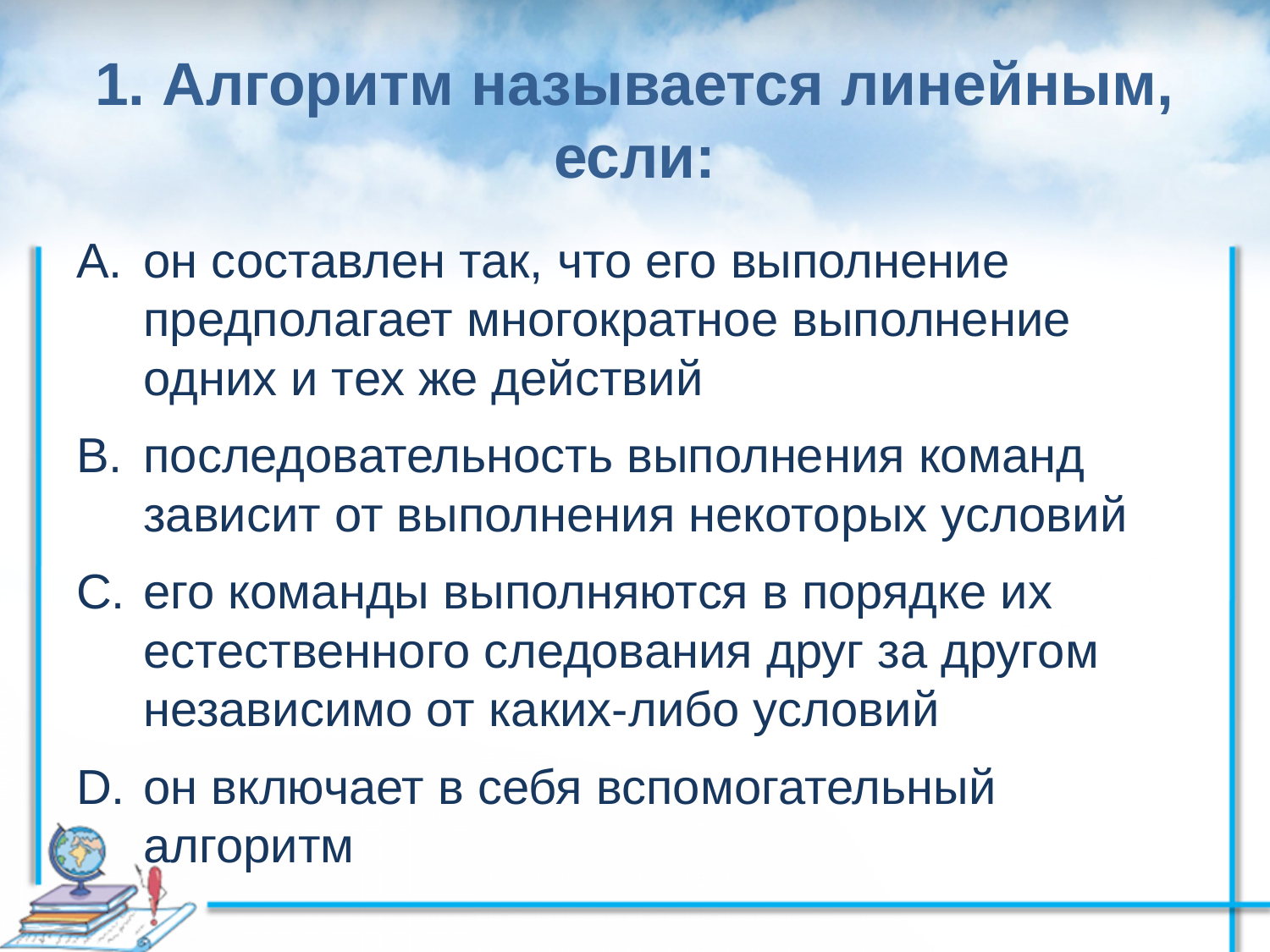

# 1. Алгоритм называется линейным, если:
он составлен так, что его выполнение предполагает многократное выполнение одних и тех же действий
последовательность выполнения команд зависит от выполнения некоторых условий
его команды выполняются в порядке их естественного следования друг за другом независимо от каких-либо условий
он включает в себя вспомогательный алгоритм